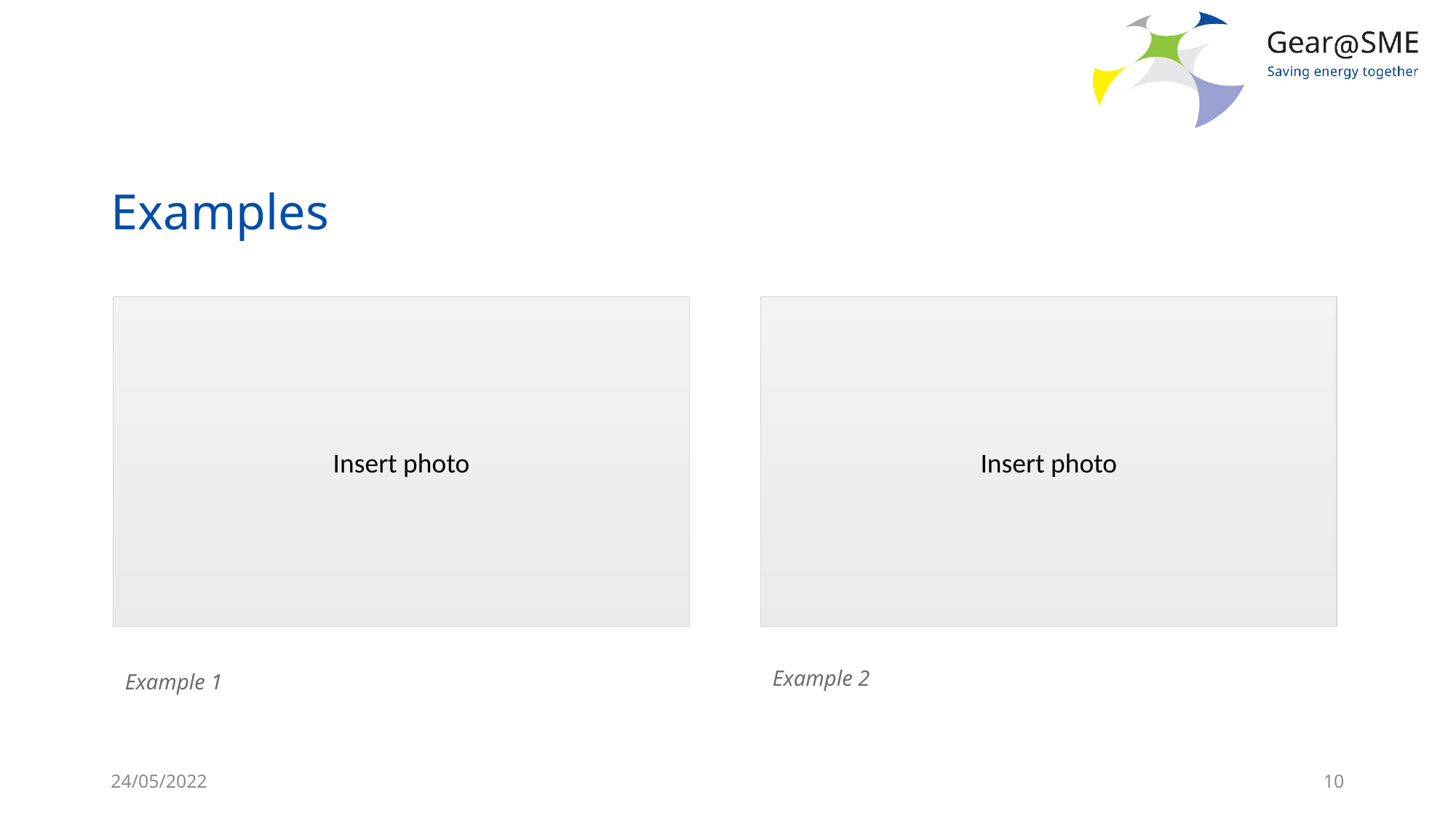

# Examples
Insert photo
Insert photo
Example 2
Example 1

24/05/2022
10